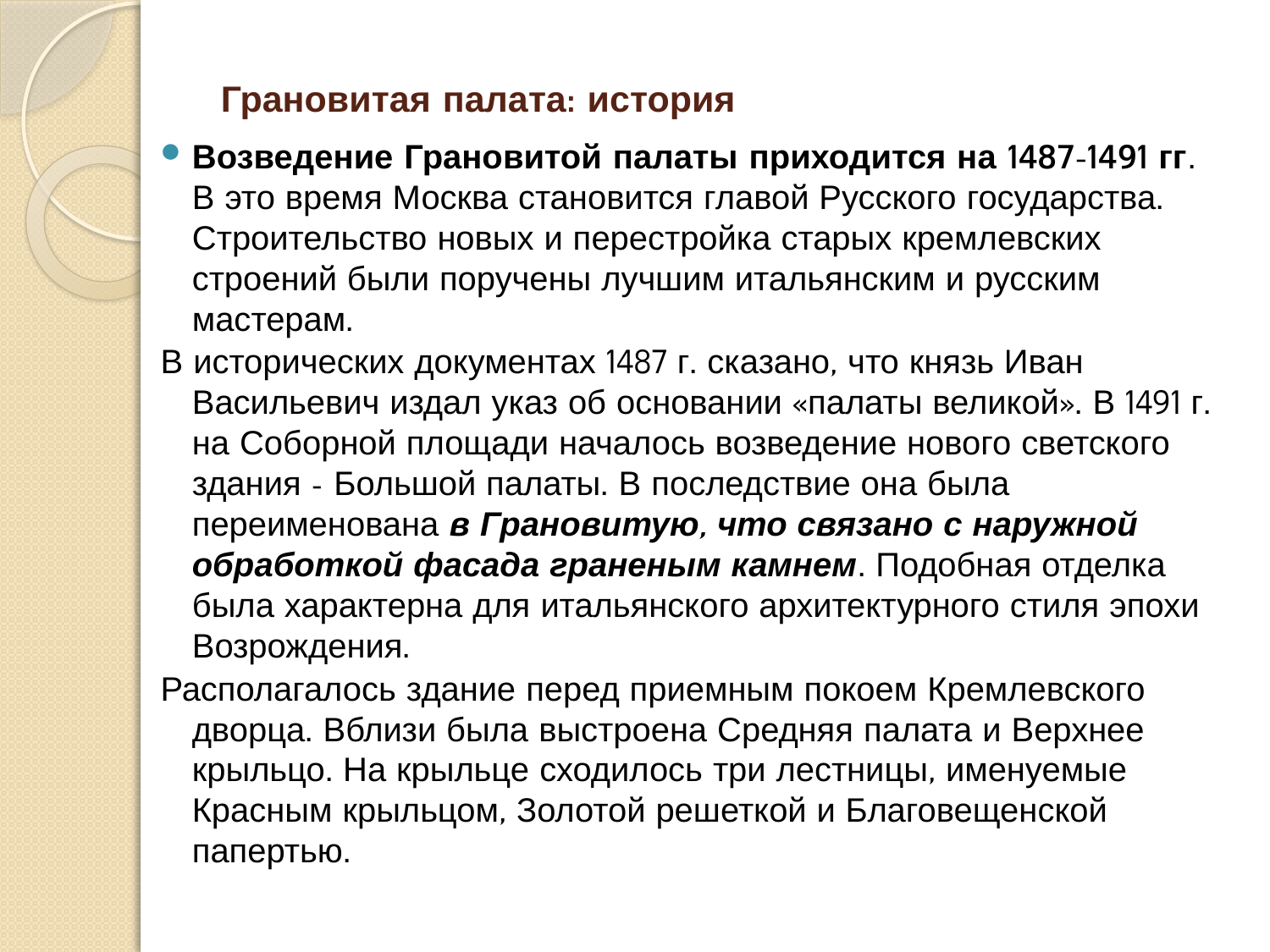

# Грановитая палата: история
Возведение Грановитой палаты приходится на 1487-1491 гг. В это время Москва становится главой Русского государства. Строительство новых и перестройка старых кремлевских строений были поручены лучшим итальянским и русским мастерам.
В исторических документах 1487 г. сказано, что князь Иван Васильевич издал указ об основании «палаты великой». В 1491 г. на Соборной площади началось возведение нового светского здания - Большой палаты. В последствие она была переименована в Грановитую, что связано с наружной обработкой фасада граненым камнем. Подобная отделка была характерна для итальянского архитектурного стиля эпохи Возрождения.
Располагалось здание перед приемным покоем Кремлевского дворца. Вблизи была выстроена Средняя палата и Верхнее крыльцо. На крыльце сходилось три лестницы, именуемые Красным крыльцом, Золотой решеткой и Благовещенской папертью.